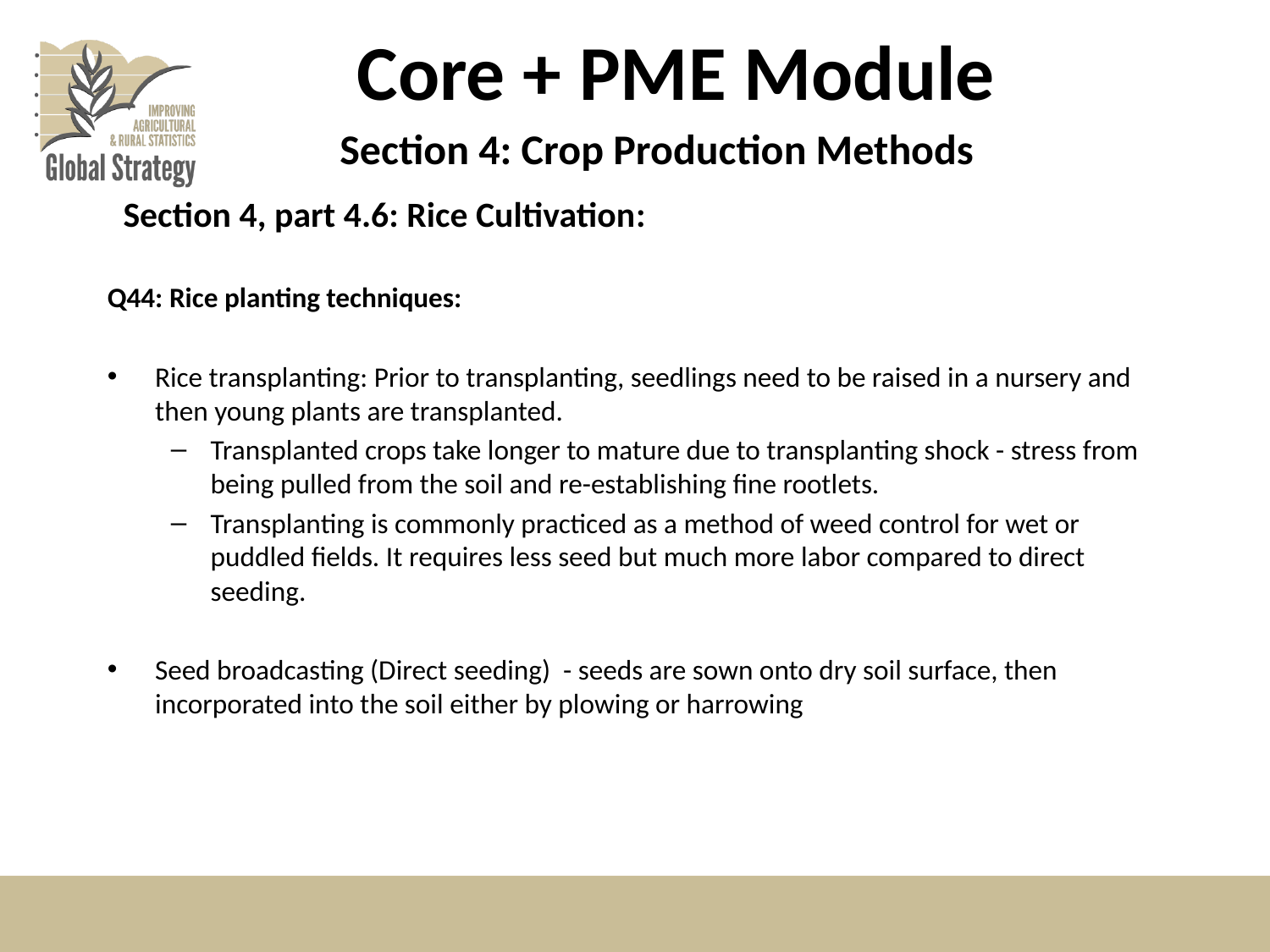

# Core + PME Module
Section 4: Crop Production Methods

Section 4, part 4.6: Rice Cultivation:

Q44: Rice planting techniques:

Rice transplanting: Prior to transplanting, seedlings need to be raised in a nursery and then young plants are transplanted.
Transplanted crops take longer to mature due to transplanting shock - stress from being pulled from the soil and re-establishing fine rootlets.
Transplanting is commonly practiced as a method of weed control for wet or puddled fields. It requires less seed but much more labor compared to direct seeding.

Seed broadcasting (Direct seeding)  - seeds are sown onto dry soil surface, then incorporated into the soil either by plowing or harrowing